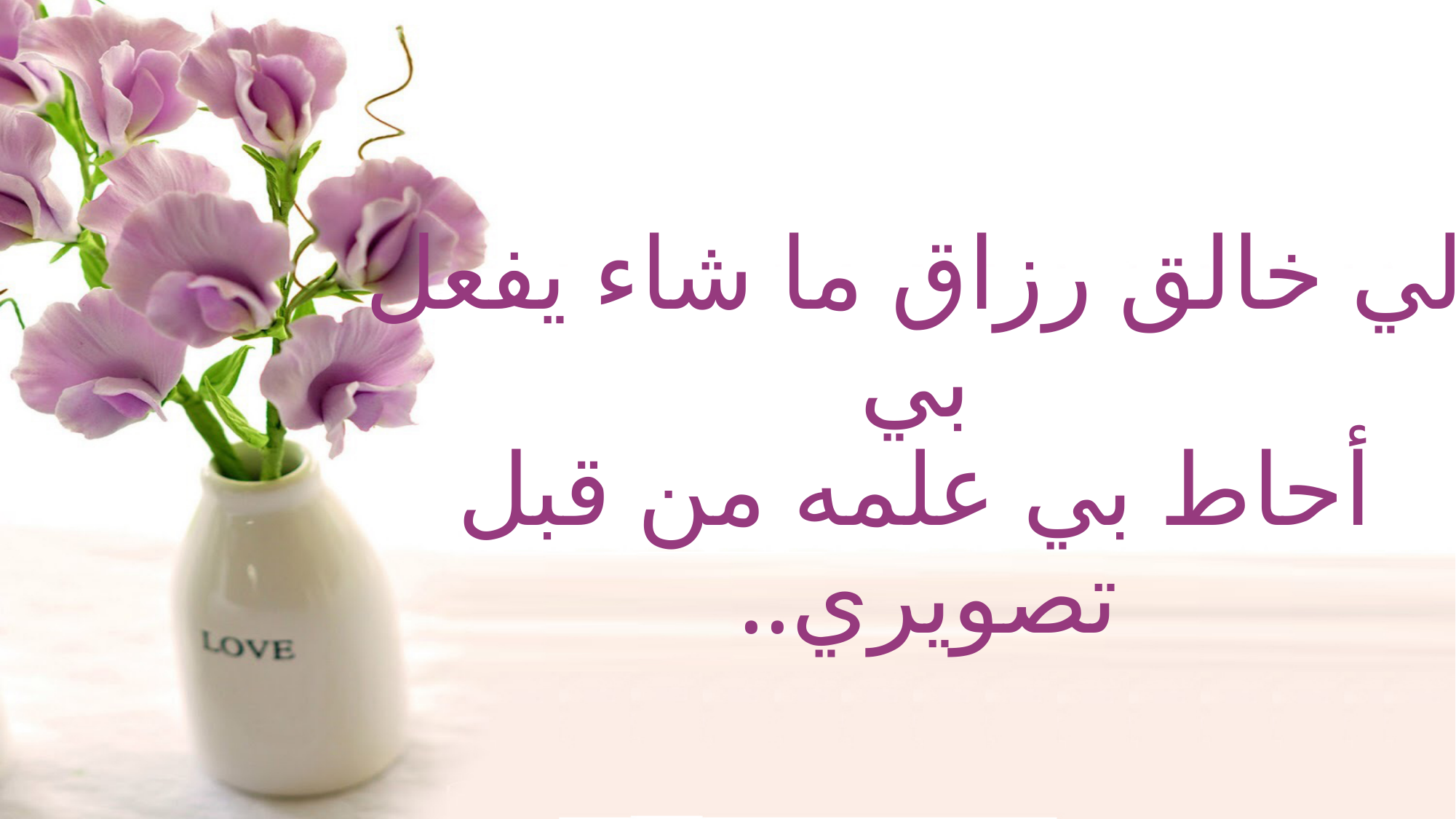

# لي خالق رزاق ما شاء يفعل بي أحاط بي علمه من قبل تصويري..